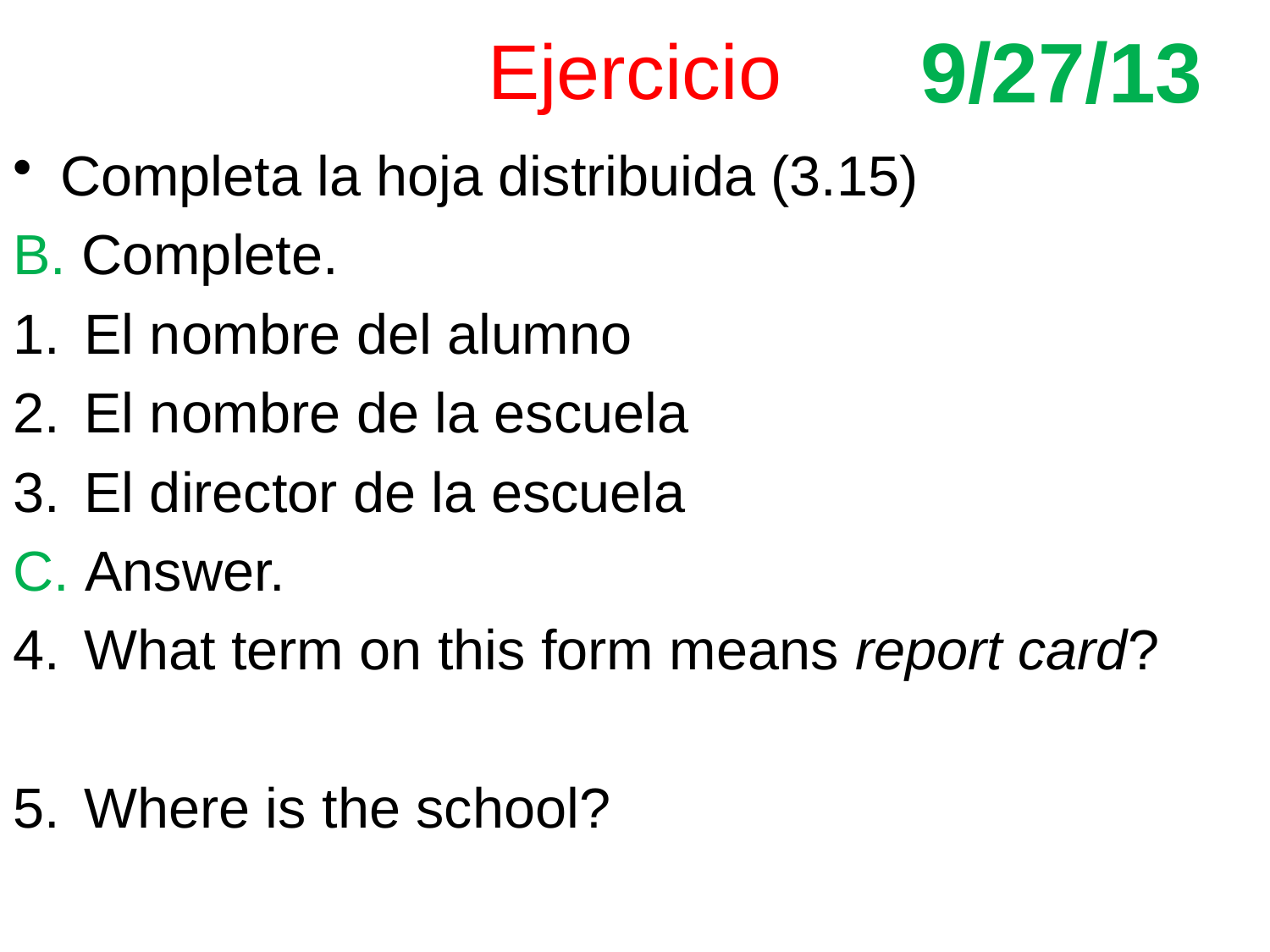

# Ejercicio
9/27/13
Completa la hoja distribuida (3.15)
B. Complete.
El nombre del alumno
El nombre de la escuela
El director de la escuela
C. Answer.
What term on this form means report card?

Where is the school?